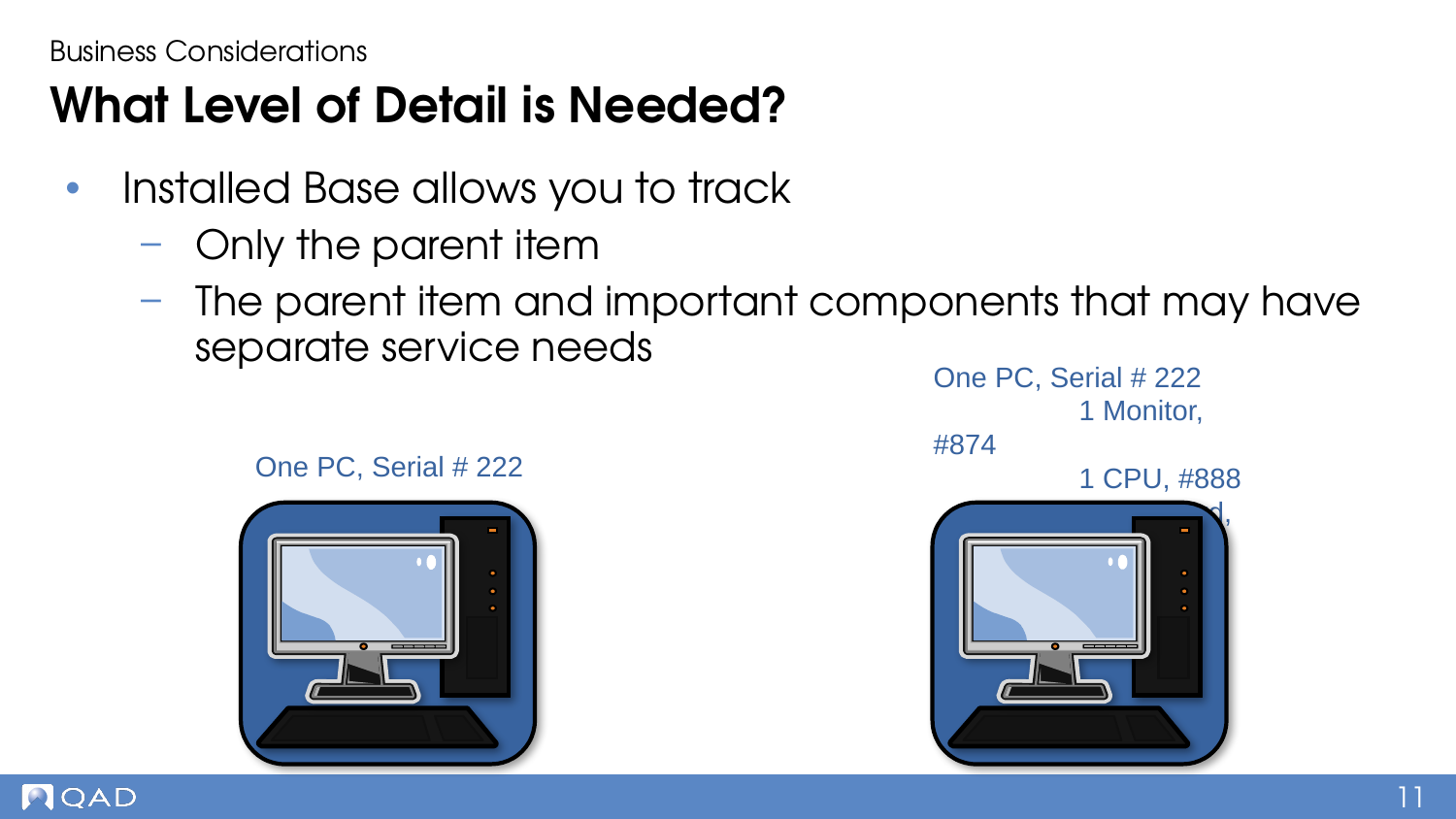

Business Considerations
# What Level of Detail is Needed?
Installed Base allows you to track
Only the parent item
The parent item and important components that may have separate service needs
One PC, Serial # 222
	1 Monitor, #874
	1 CPU, #888
	1 Keyboard, #A-12
One PC, Serial # 222

11